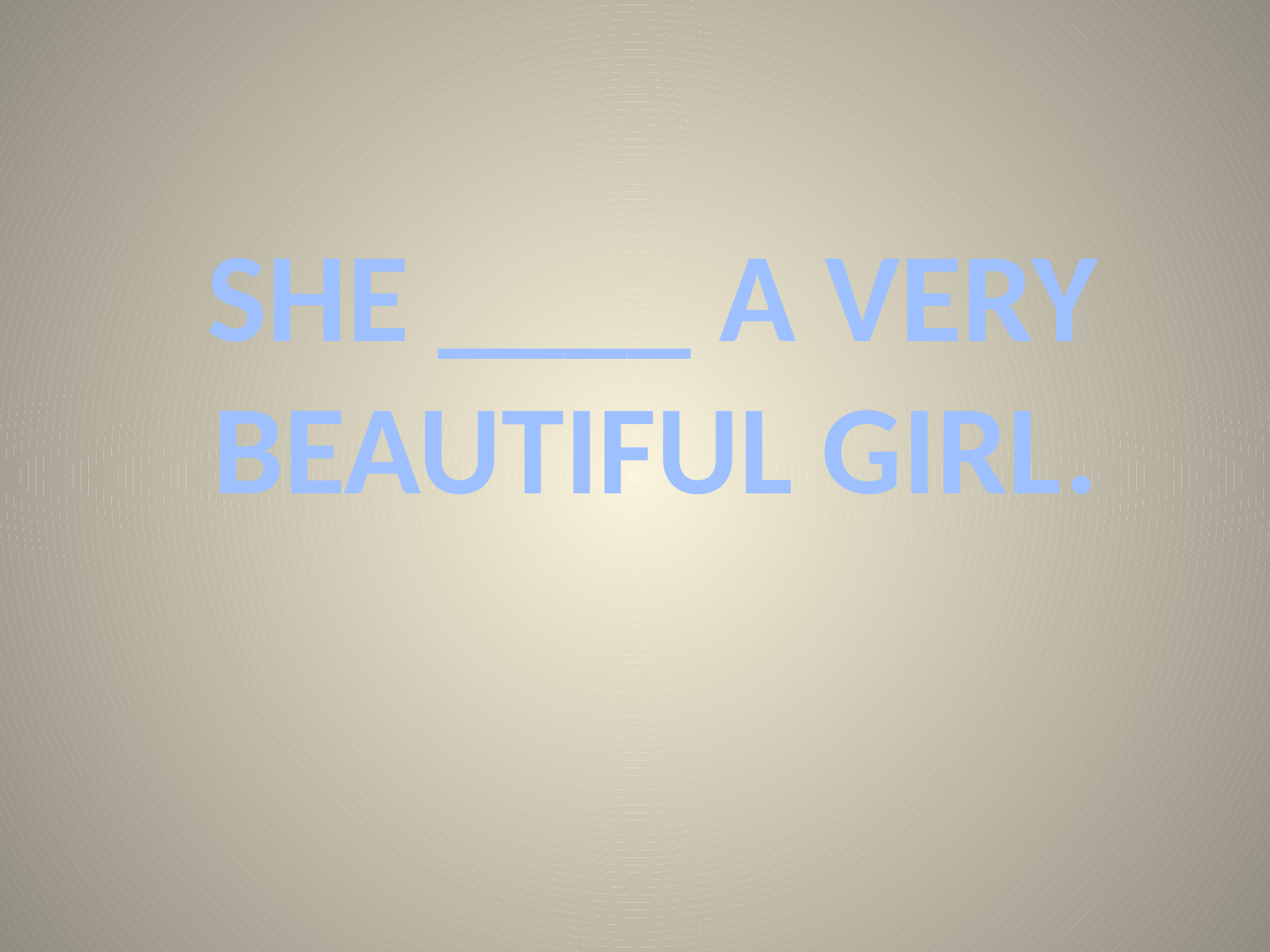

#
 SHE ____ A VERY
BEAUTIFUL GIRL.